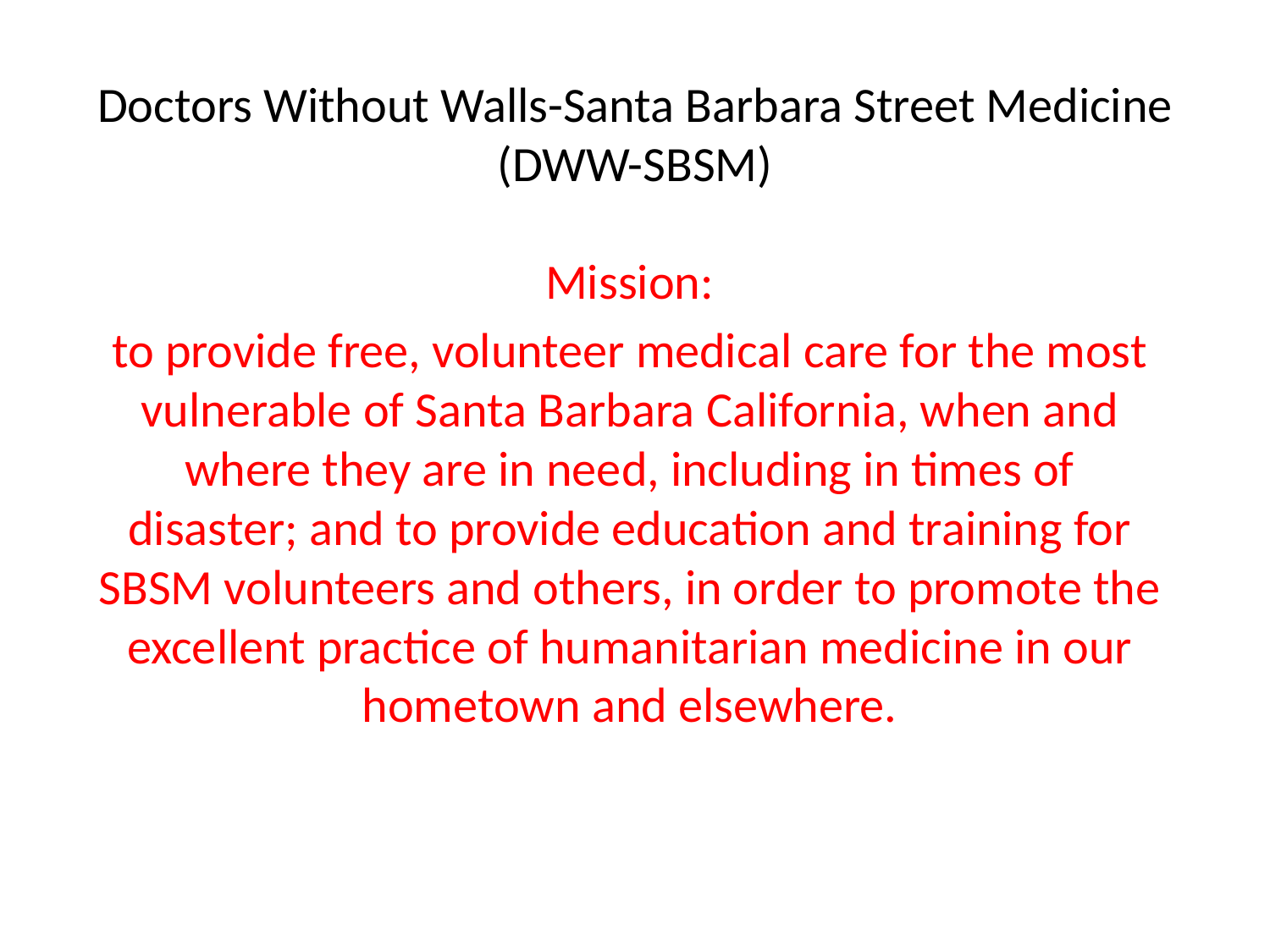

# Doctors Without Walls-Santa Barbara Street Medicine (DWW-SBSM)
Mission:
to provide free, volunteer medical care for the most vulnerable of Santa Barbara California, when and where they are in need, including in times of disaster; and to provide education and training for SBSM volunteers and others, in order to promote the excellent practice of humanitarian medicine in our hometown and elsewhere.